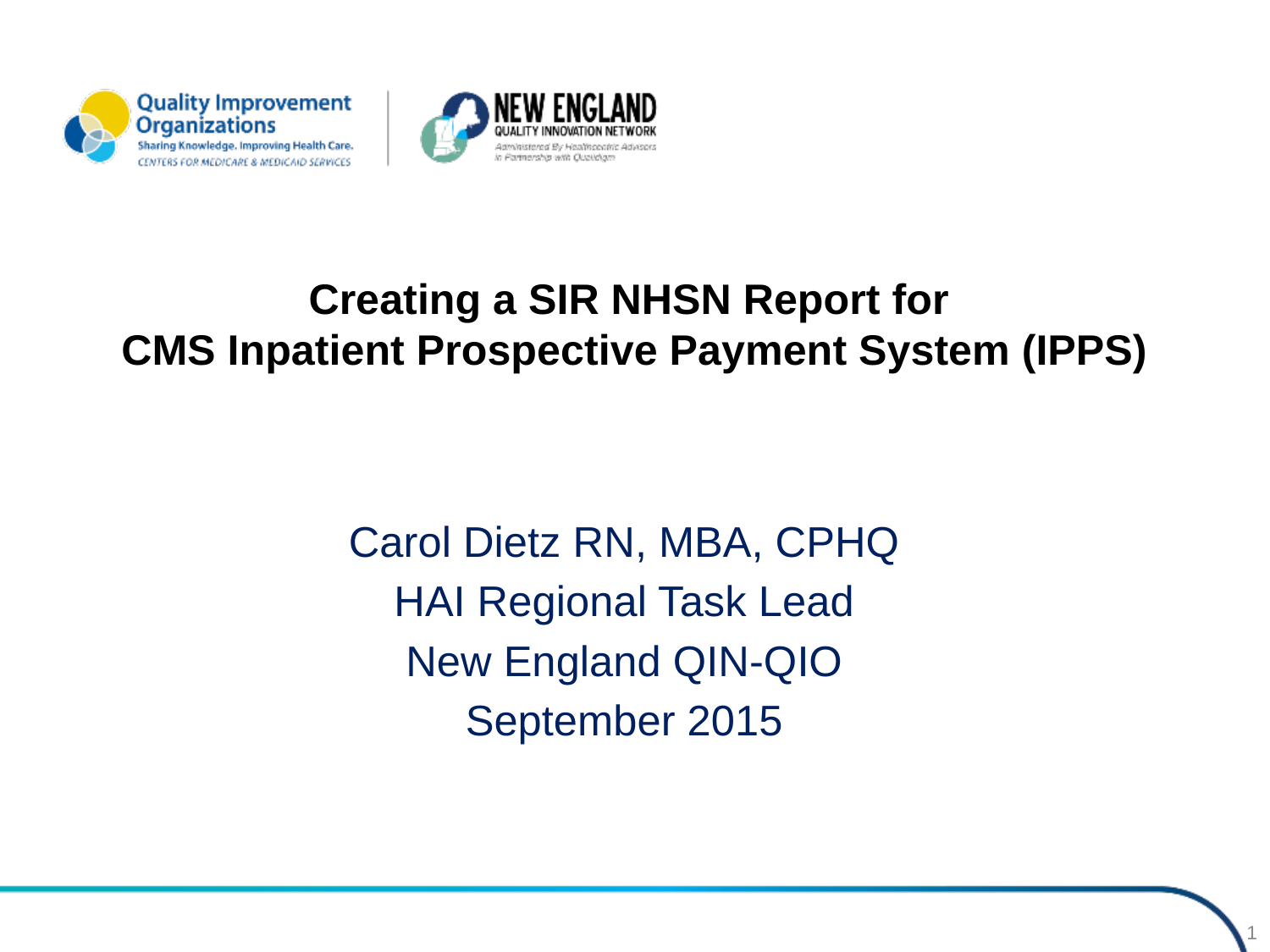

# Creating a SIR NHSN Report for CMS Inpatient Prospective Payment System (IPPS)
Carol Dietz RN, MBA, CPHQ
HAI Regional Task Lead
New England QIN-QIO
September 2015
1